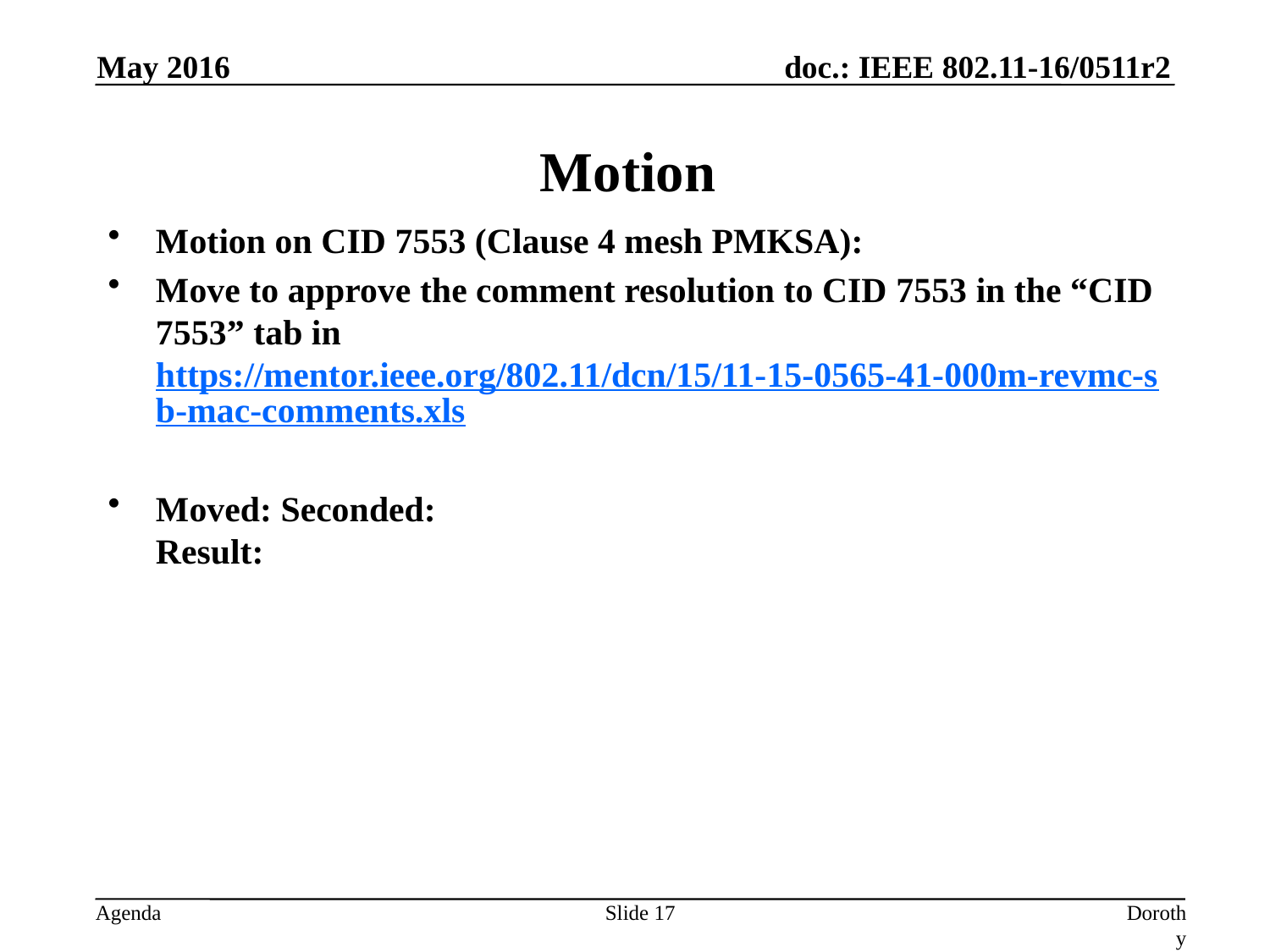

May 2016
# Motion
Motion on CID 7553 (Clause 4 mesh PMKSA):
Move to approve the comment resolution to CID 7553 in the “CID 7553” tab in https://mentor.ieee.org/802.11/dcn/15/11-15-0565-41-000m-revmc-sb-mac-comments.xls

Moved: Seconded:
Result:

Slide 17
Dorothy Stanley, HP Enterprise